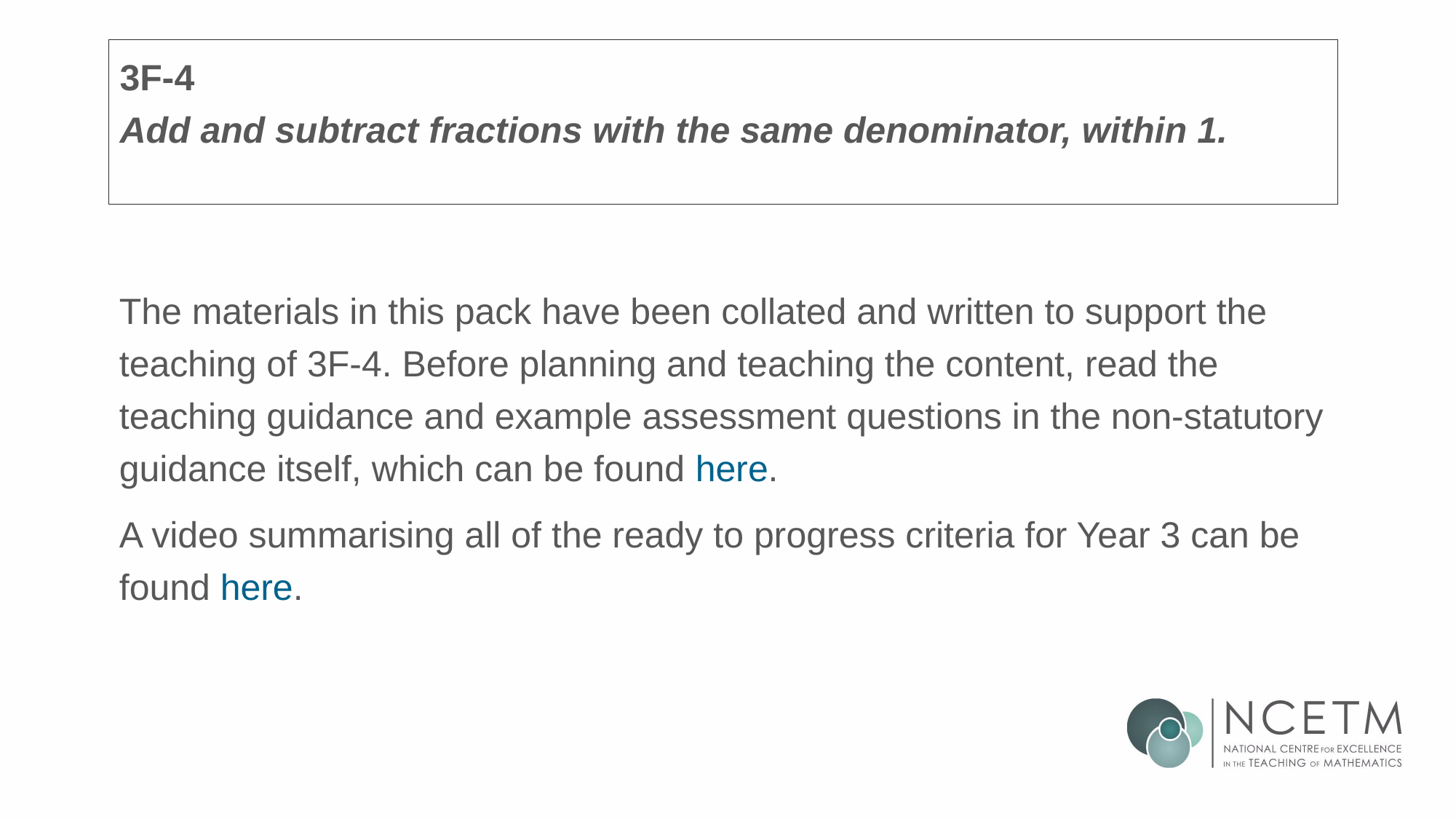

# 3F-4 Add and subtract fractions with the same denominator, within 1.
The materials in this pack have been collated and written to support the teaching of 3F-4. Before planning and teaching the content, read the teaching guidance and example assessment questions in the non-statutory guidance itself, which can be found here.
A video summarising all of the ready to progress criteria for Year 3 can be found here.